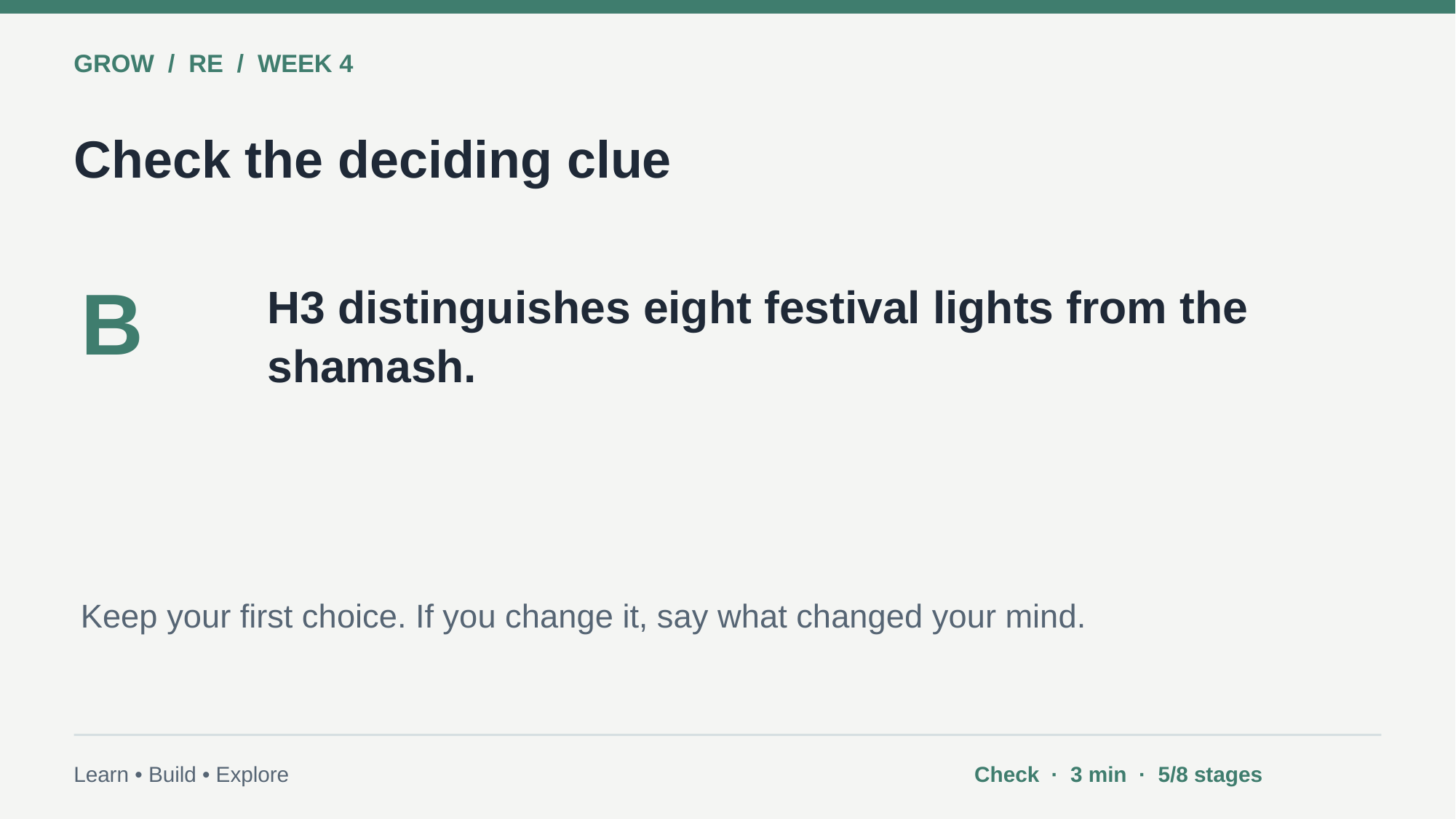

GROW  /  RE  /  WEEK 4
Check the deciding clue
B
H3 distinguishes eight festival lights from the shamash.
Keep your first choice. If you change it, say what changed your mind.

Learn • Build • Explore
Check  ·  3 min  ·  5/8 stages